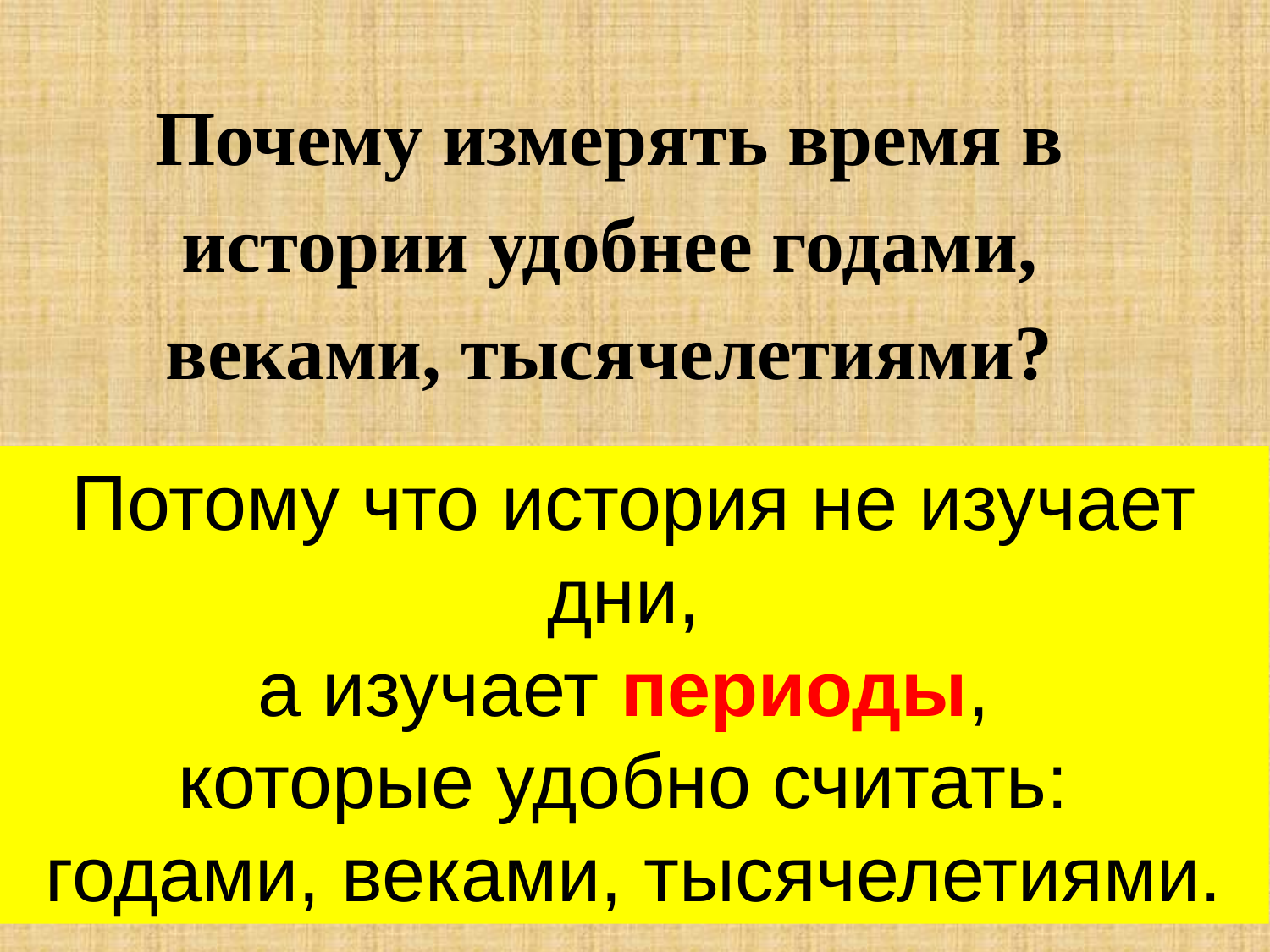

Почему измерять время в истории удобнее годами, веками, тысячелетиями?
Потому что история не изучает дни,
а изучает периоды,
которые удобно считать:
годами, веками, тысячелетиями.